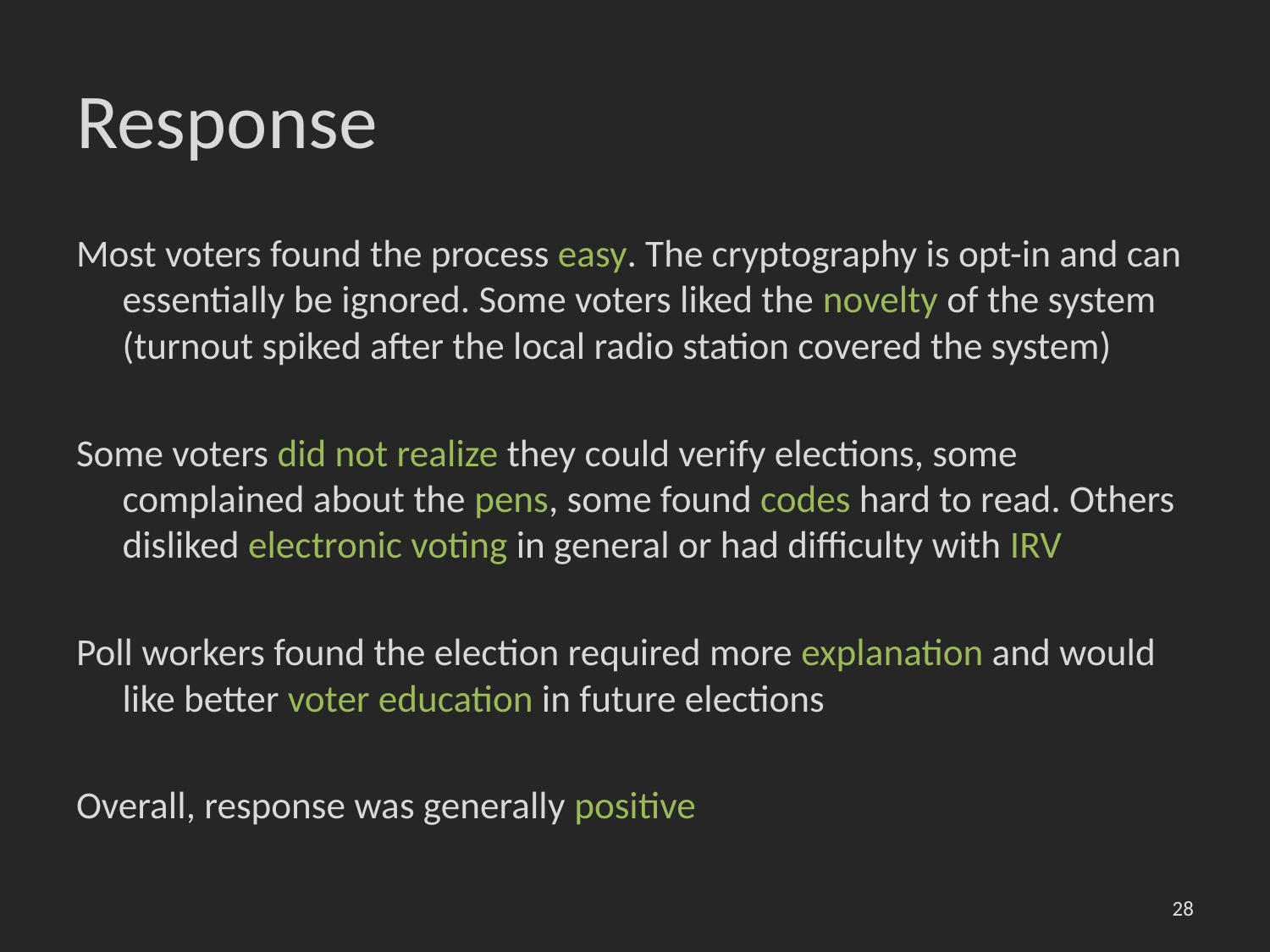

# Response
Most voters found the process easy. The cryptography is opt-in and can essentially be ignored. Some voters liked the novelty of the system (turnout spiked after the local radio station covered the system)

Some voters did not realize they could verify elections, some complained about the pens, some found codes hard to read. Others disliked electronic voting in general or had difficulty with IRV

Poll workers found the election required more explanation and would like better voter education in future elections

Overall, response was generally positive
28